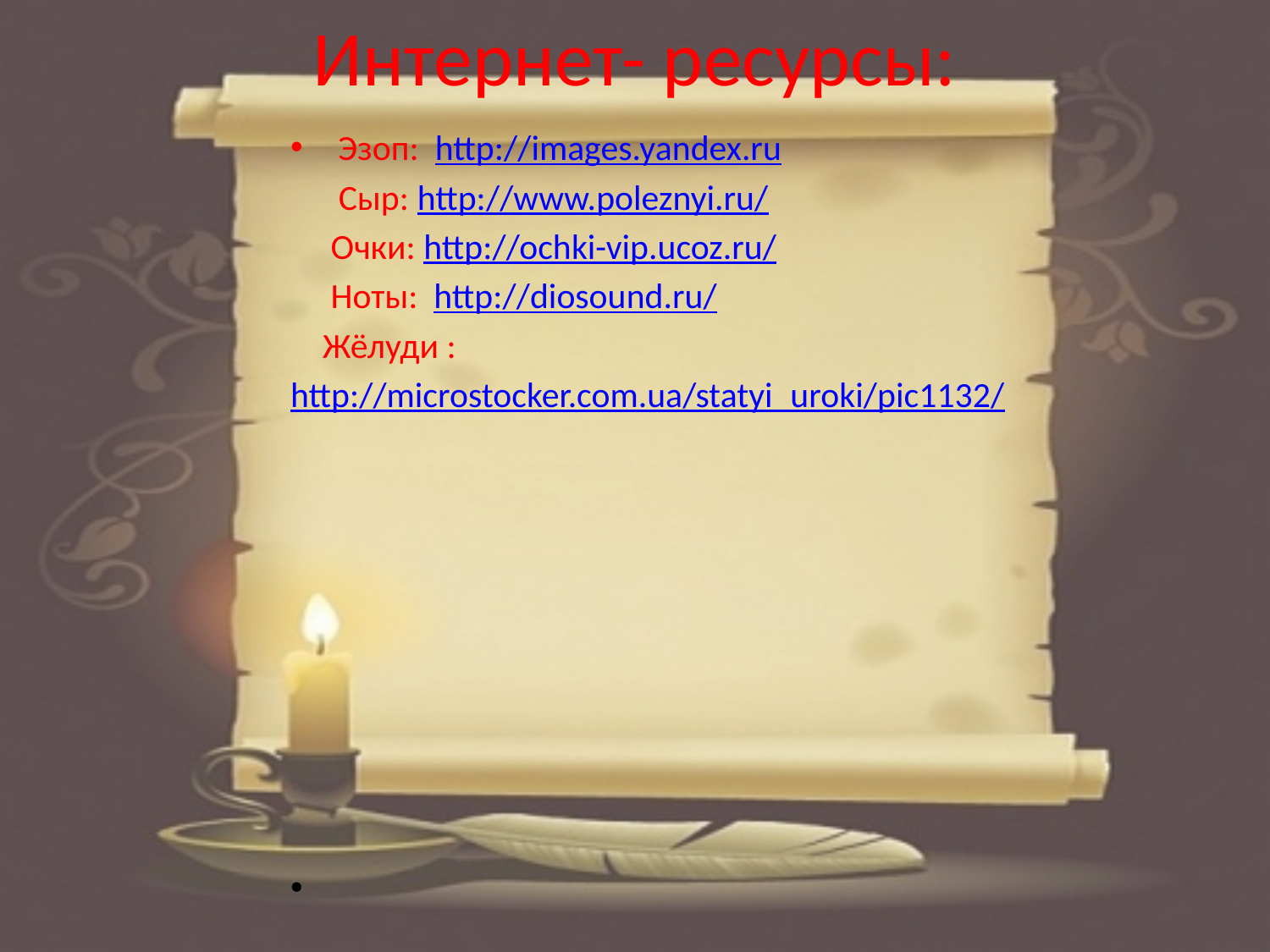

# Интернет- ресурсы:
Эзоп:  http://images.yandex.ru
      Сыр: http://www.poleznyi.ru/
     Очки: http://ochki-vip.ucoz.ru/
     Ноты:  http://diosound.ru/
    Жёлуди :
http://microstocker.com.ua/statyi_uroki/pic1132/